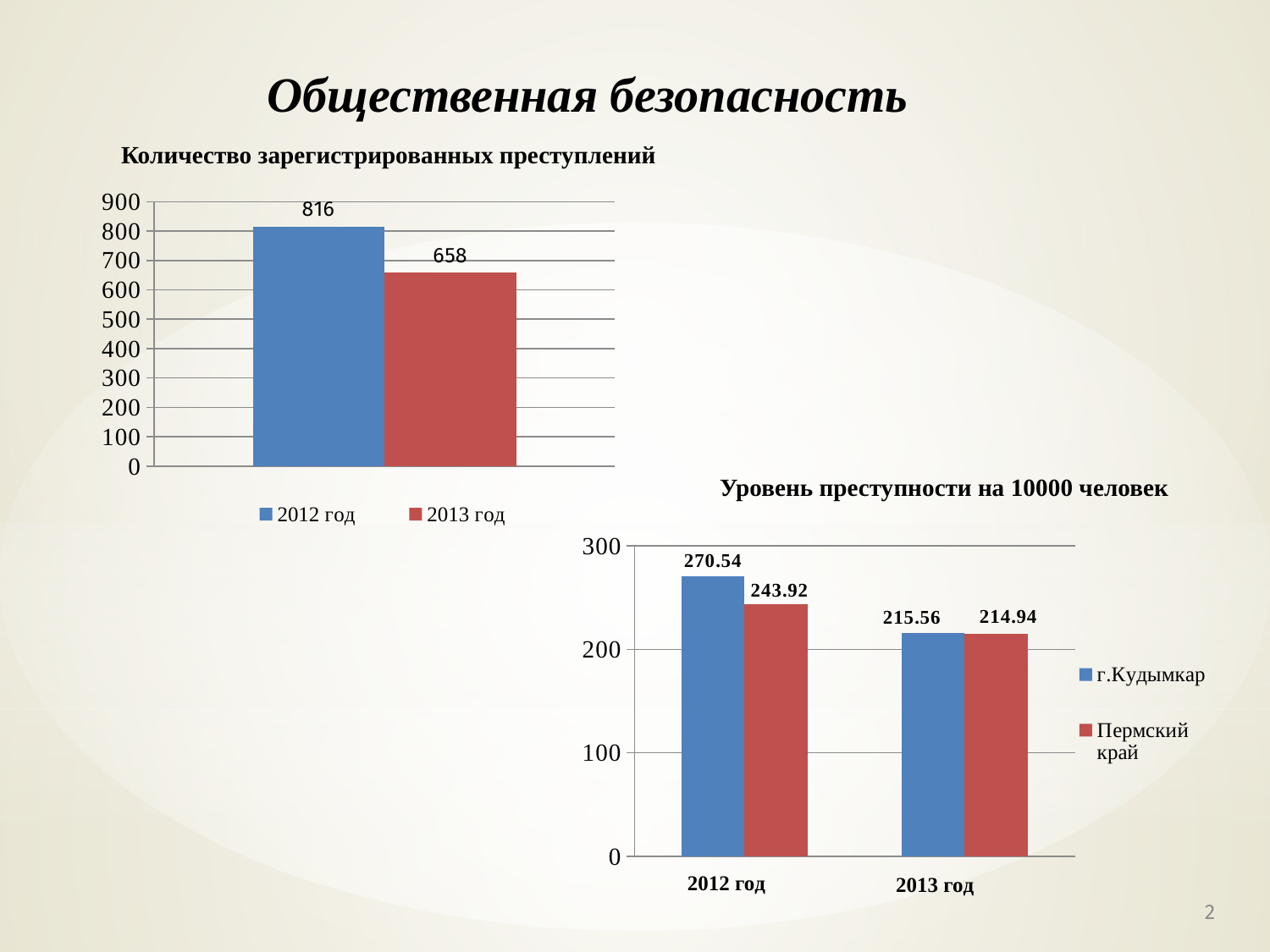

Общественная безопасность
Количество зарегистрированных преступлений

### Chart

| Category | 2012 год | 2013 год |
|---|---|---|
| Преступлений , всего | 816.0 | 658.0 |
Уровень преступности на 10000 человек

### Chart

| Category | г.Кудымкар | Пермский край |
|---|---|---|
| 2012 год | 270.54 | 243.92 |
| 2013 год | 215.56 | 214.94 |
2